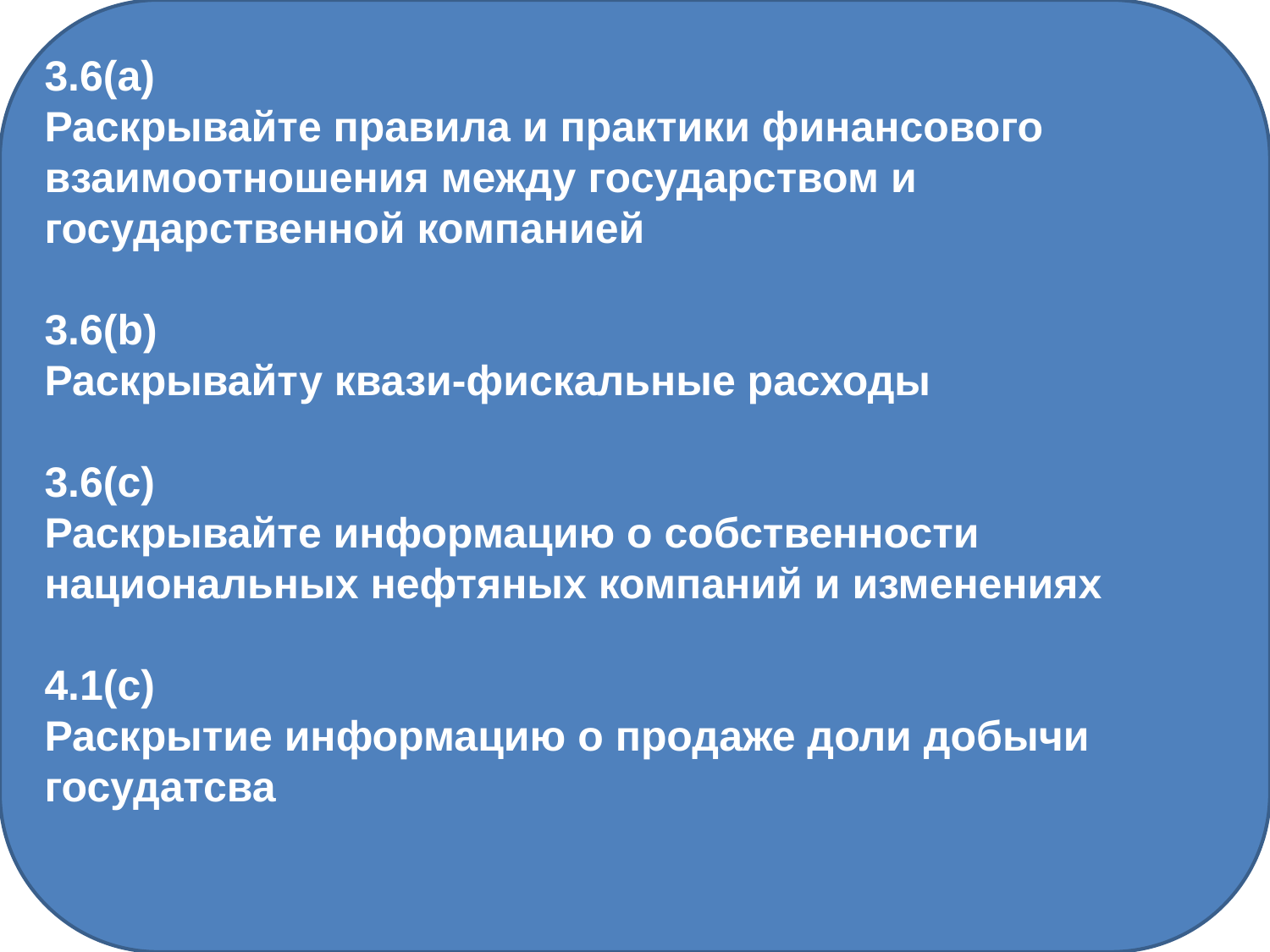

3.6(a)
Раскрывайте правила и практики финансового взаимоотношения между государством и государственной компанией

3.6(b)
Раскрывайту квази-фискальные расходы

3.6(c)
Раскрывайте информацию о собственности национальных нефтяных компаний и изменениях

4.1(c)
Раскрытие информацию о продаже доли добычи госудатсва